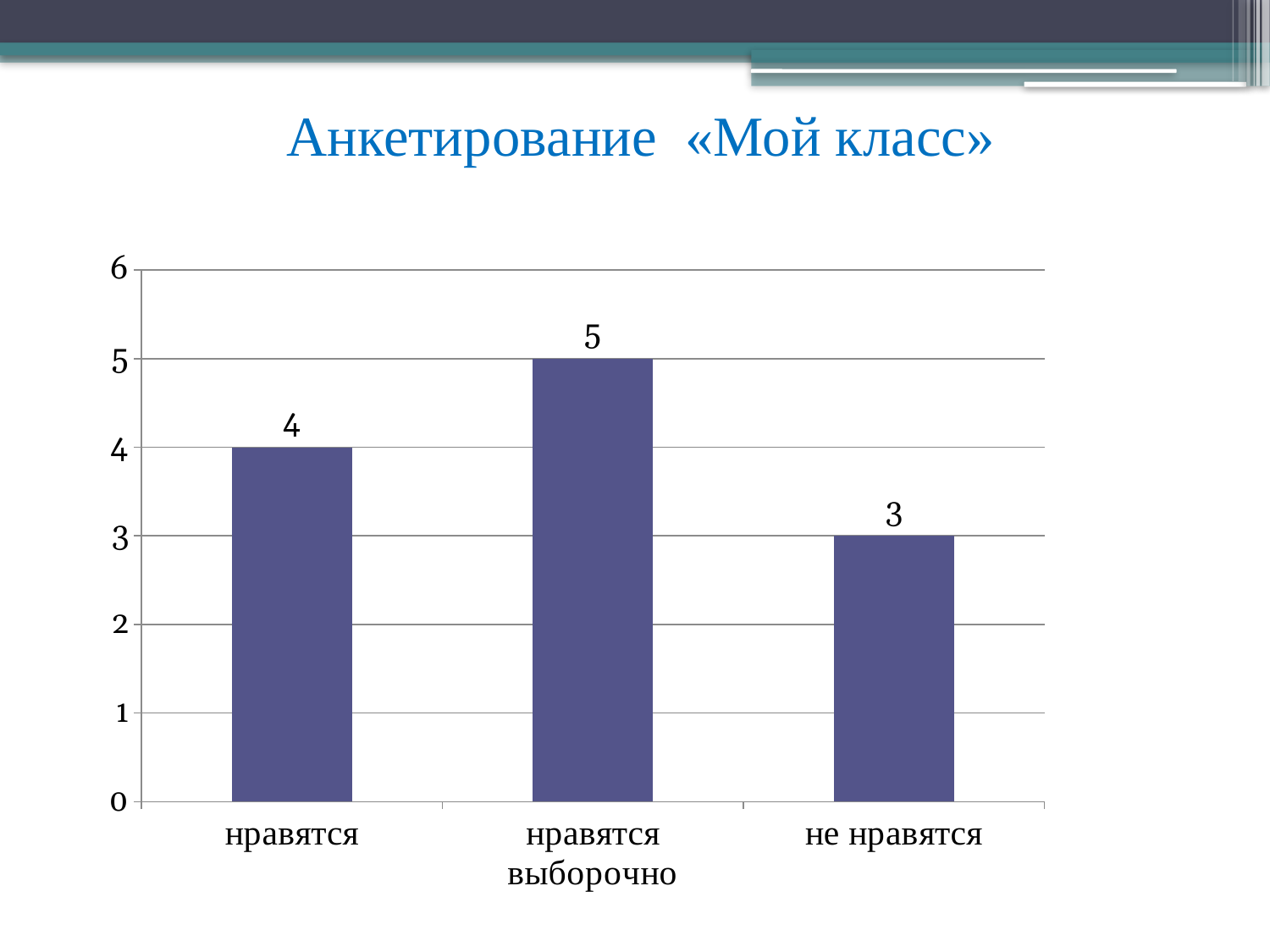

# Анкетирование  «Мой класс»

### Chart

| Category |  |
|---|---|
| нравятся | 4.0 |
| нравятся выборочно | 5.0 |
| не нравятся | 3.0 |